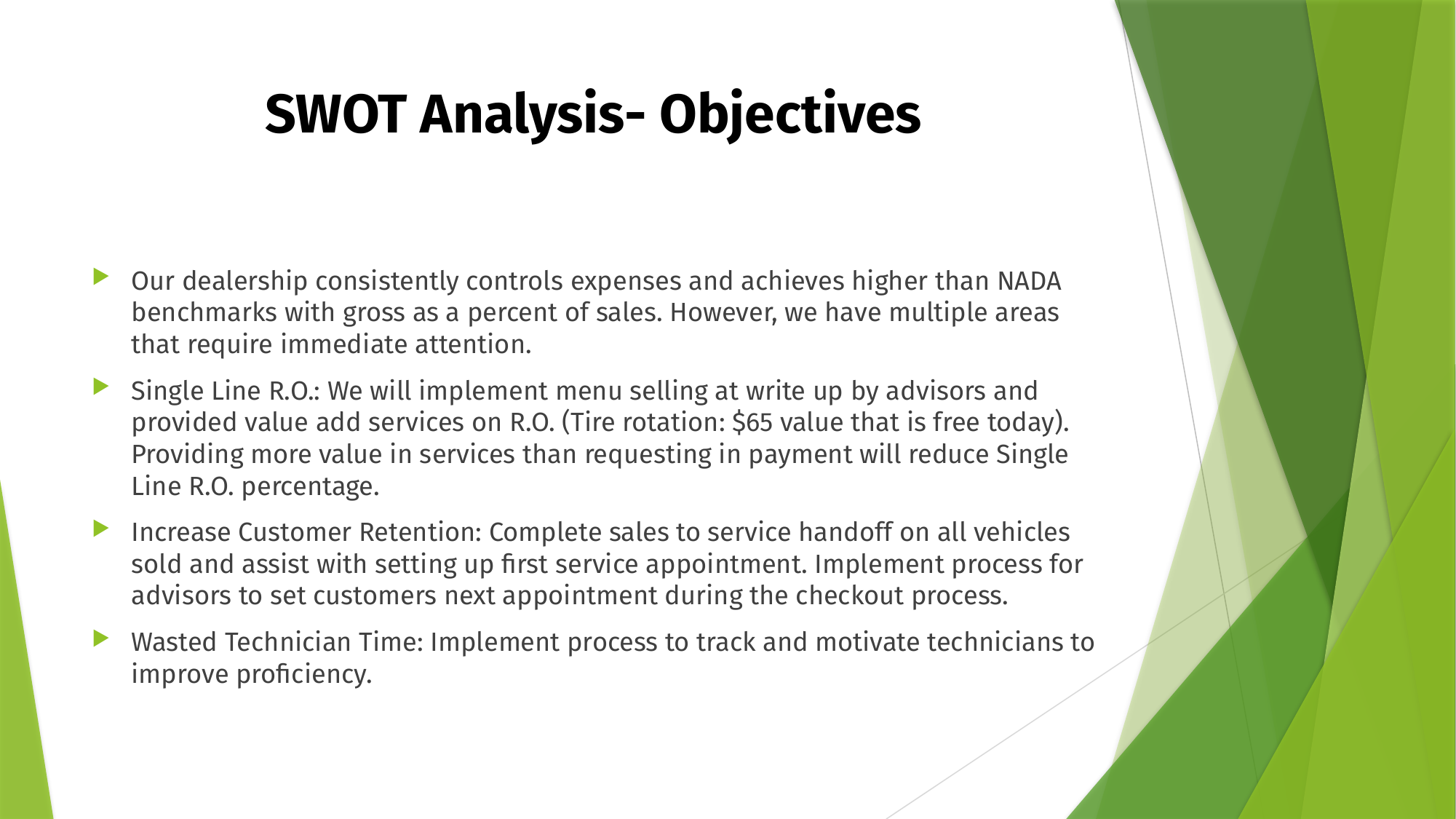

# SWOT Analysis- Objectives
Our dealership consistently controls expenses and achieves higher than NADA benchmarks with gross as a percent of sales. However, we have multiple areas that require immediate attention.
Single Line R.O.: We will implement menu selling at write up by advisors and provided value add services on R.O. (Tire rotation: $65 value that is free today). Providing more value in services than requesting in payment will reduce Single Line R.O. percentage.
Increase Customer Retention: Complete sales to service handoff on all vehicles sold and assist with setting up first service appointment. Implement process for advisors to set customers next appointment during the checkout process.
Wasted Technician Time: Implement process to track and motivate technicians to improve proficiency.